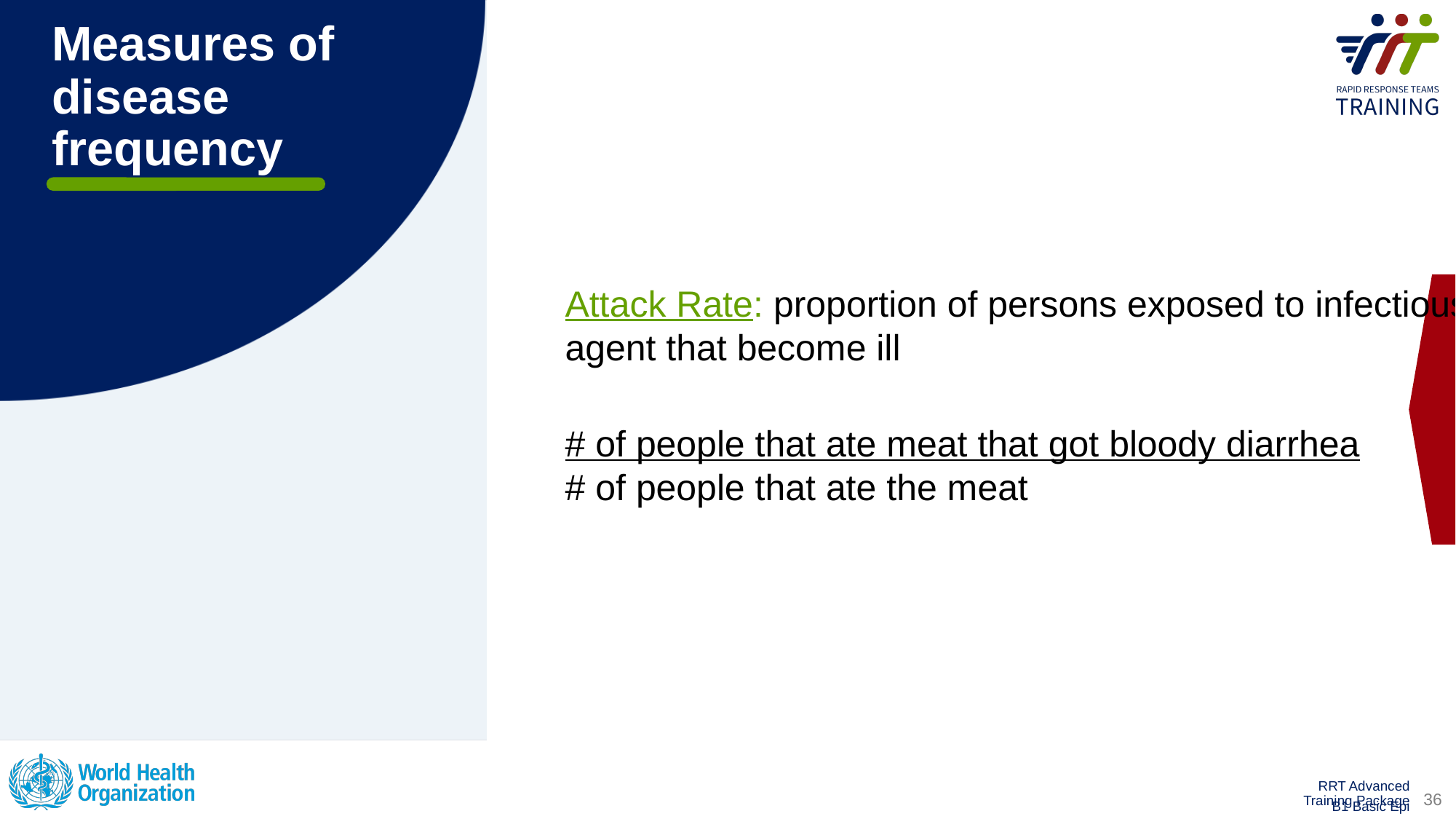

# Measures of disease frequency

Attack Rate: proportion of persons exposed to infectious agent that become ill

# of people that ate meat that got bloody diarrhea
# of people that ate the meat